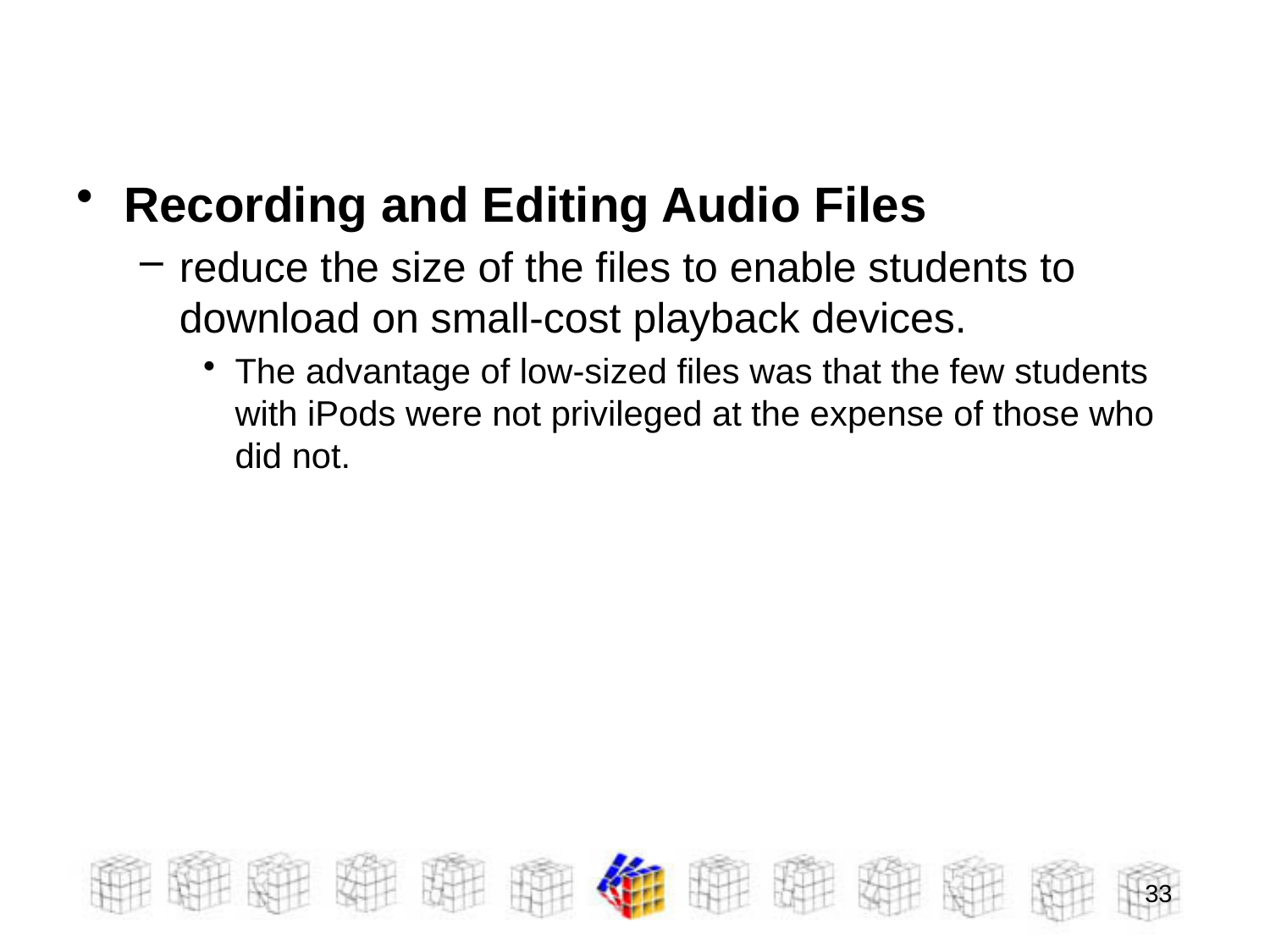

Recording and Editing Audio Files
reduce the size of the files to enable students to download on small-cost playback devices.
The advantage of low-sized files was that the few students with iPods were not privileged at the expense of those who did not.
33